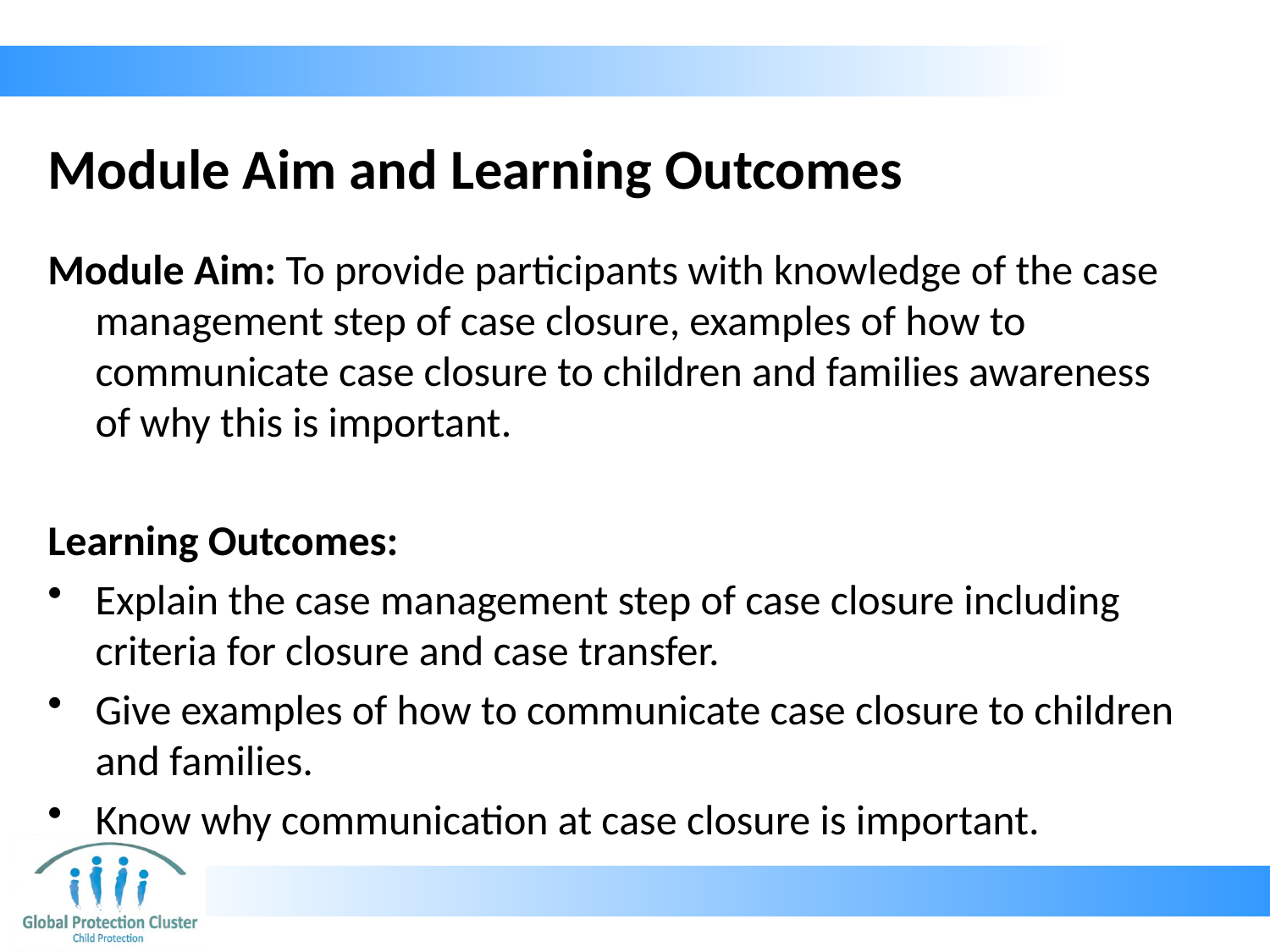

# Module Aim and Learning Outcomes
Module Aim: To provide participants with knowledge of the case management step of case closure, examples of how to communicate case closure to children and families awareness of why this is important.

Learning Outcomes:
Explain the case management step of case closure including criteria for closure and case transfer.
Give examples of how to communicate case closure to children and families.
Know why communication at case closure is important.